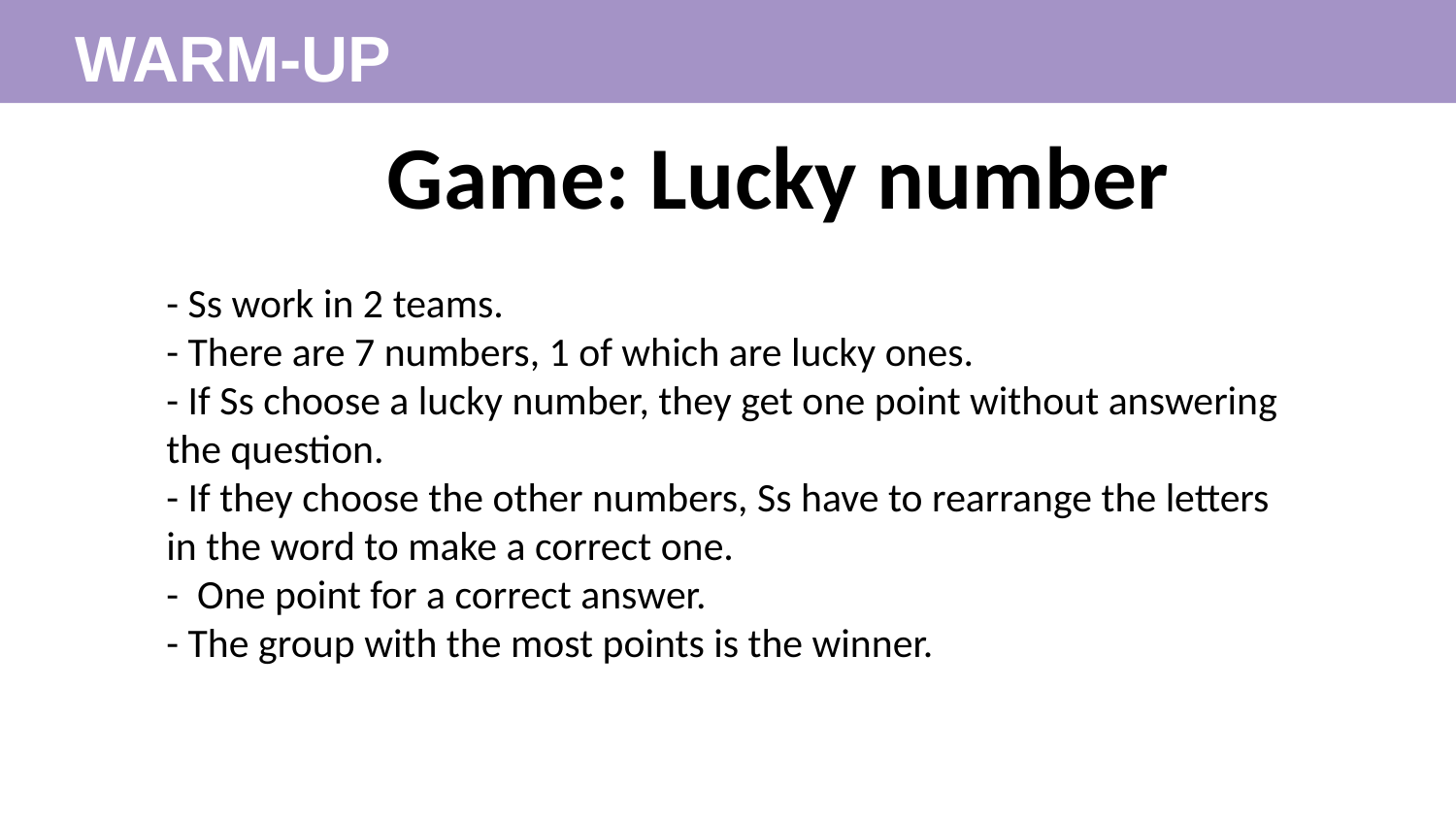

WARM-UP
Game: Lucky number
- Ss work in 2 teams.
- There are 7 numbers, 1 of which are lucky ones.
- If Ss choose a lucky number, they get one point without answering the question.
- If they choose the other numbers, Ss have to rearrange the letters in the word to make a correct one.
-  One point for a correct answer.
- The group with the most points is the winner.